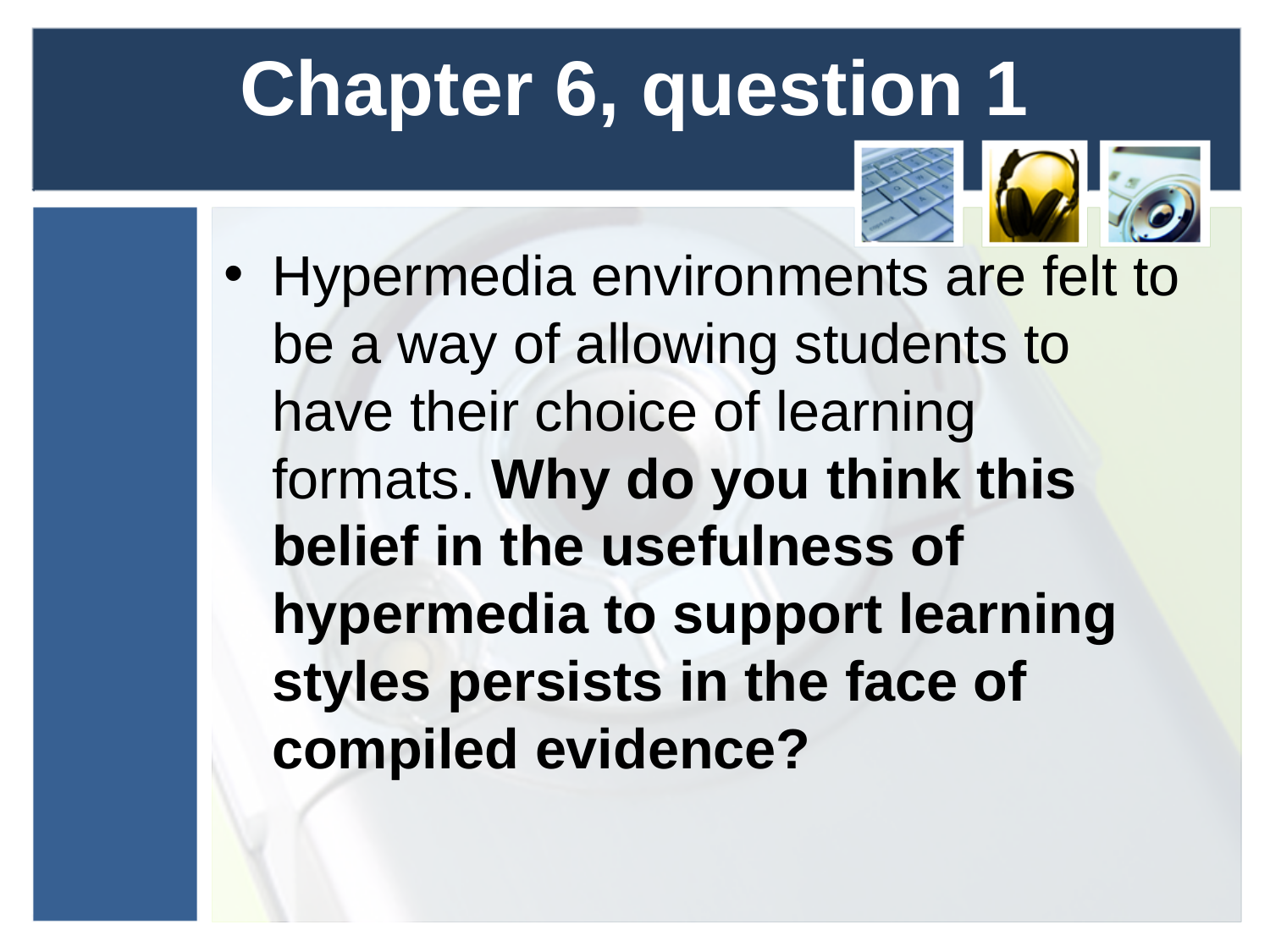

# Chapter 6, question 1
Hypermedia environments are felt to be a way of allowing students to have their choice of learning formats. Why do you think this belief in the usefulness of hypermedia to support learning styles persists in the face of compiled evidence?